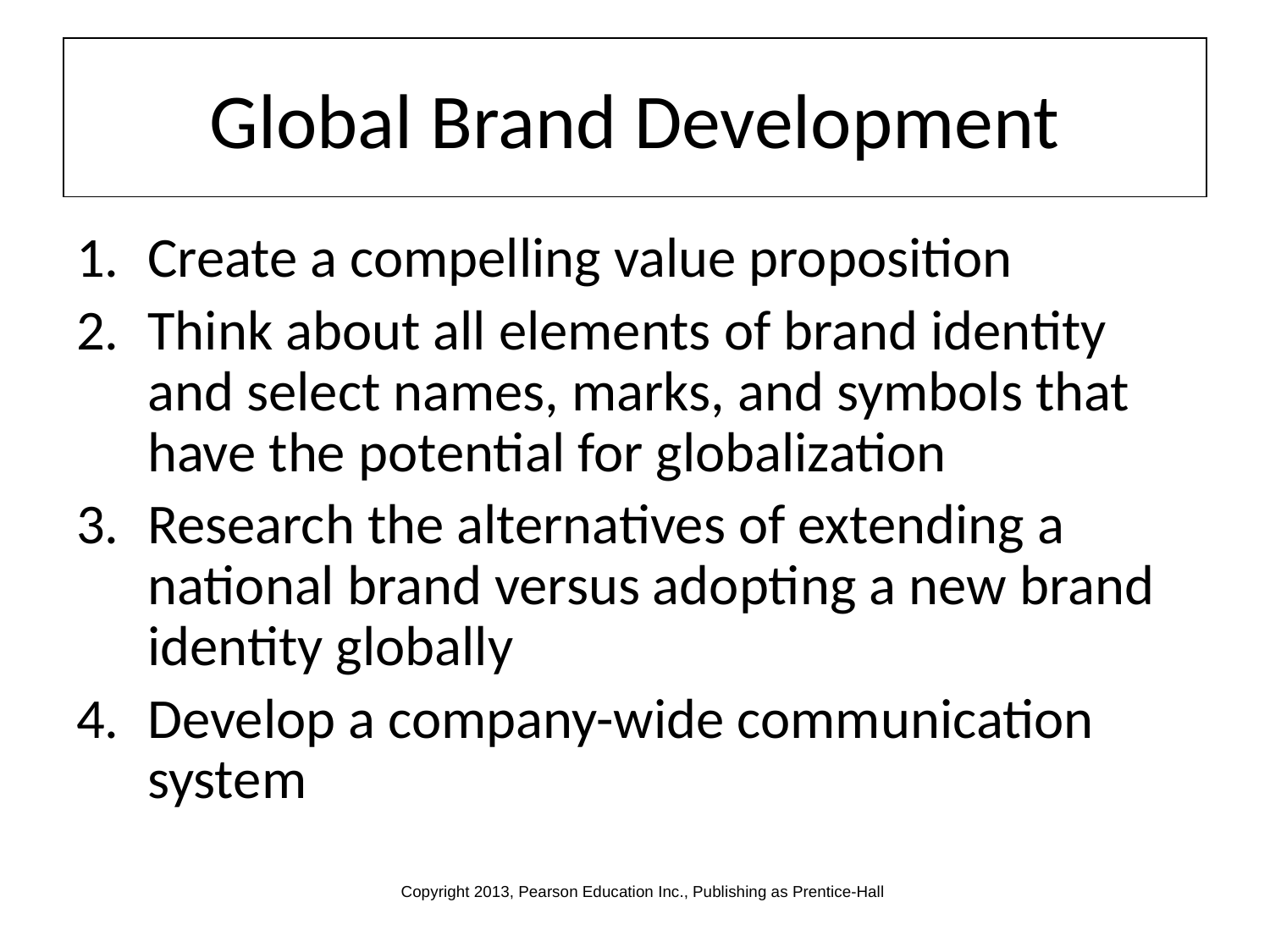

# Global Brand Development
Create a compelling value proposition
Think about all elements of brand identity and select names, marks, and symbols that have the potential for globalization
Research the alternatives of extending a national brand versus adopting a new brand identity globally
Develop a company-wide communication system

Copyright 2013, Pearson Education Inc., Publishing as Prentice-Hall